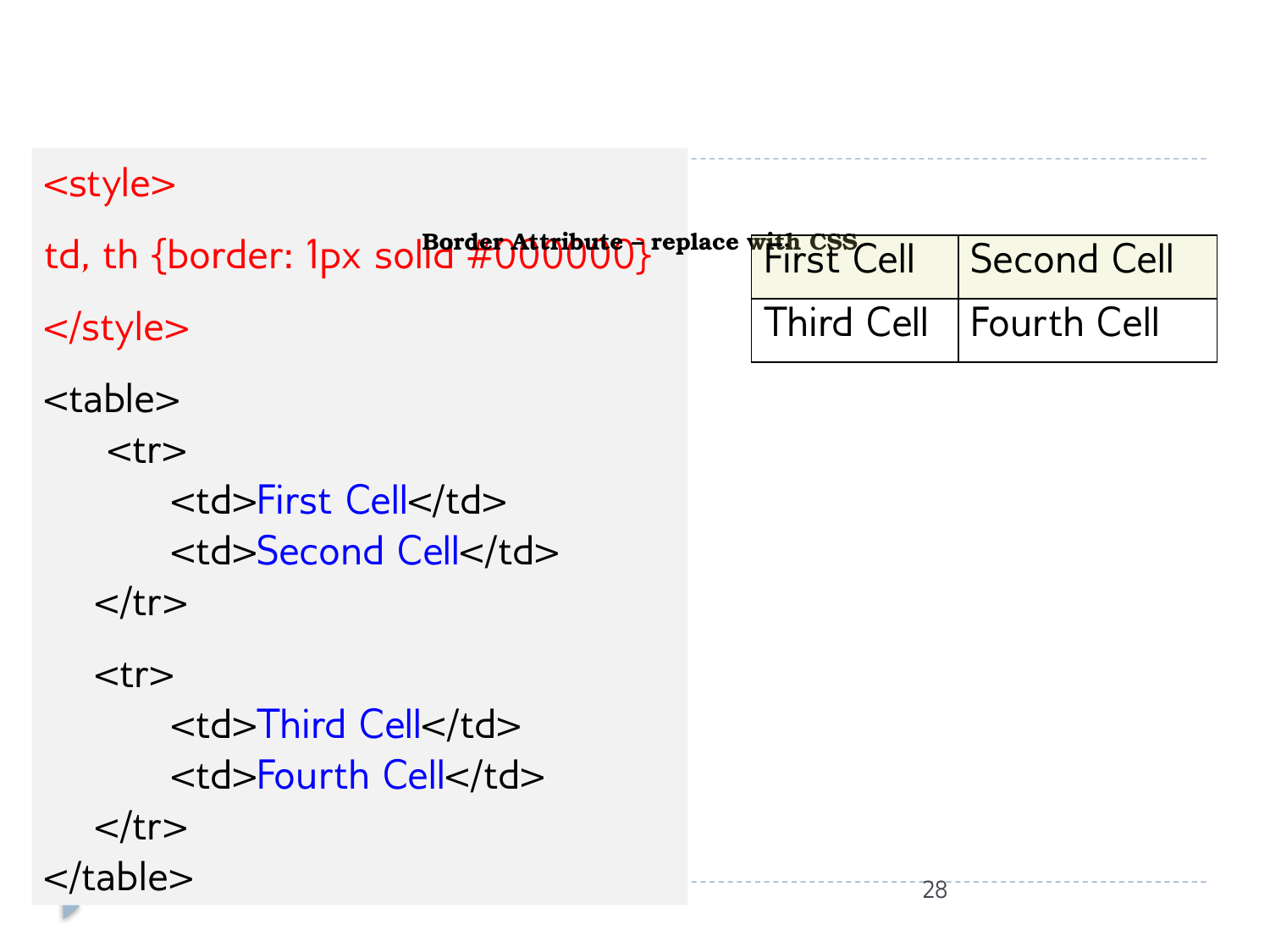

<style>
td, th {border: 1px solid #000000}
</style>
<table>
     <tr>
          <td>First Cell</td>
          <td>Second Cell</td>
    </tr>
    <tr>
          <td>Third Cell</td>
          <td>Fourth Cell</td>
    </tr>
</table>
# Border Attribute – replace with CSS

| First Cell | Second Cell |
| --- | --- |
| Third Cell | Fourth Cell |

28